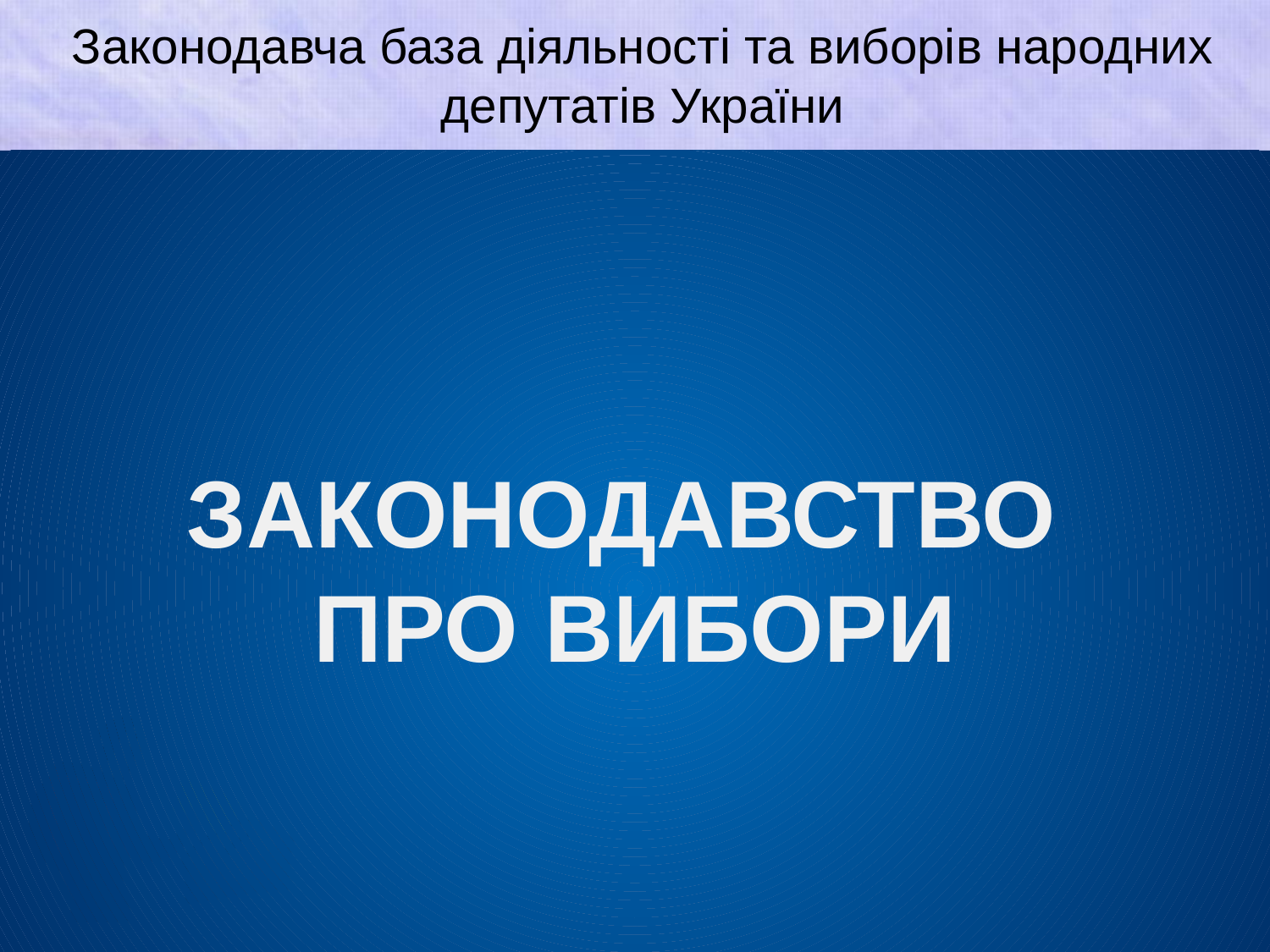

# Законодавча база діяльності та виборів народних депутатів України

ЗАКОНОДАВСТВО
ПРО ВИБОРИ